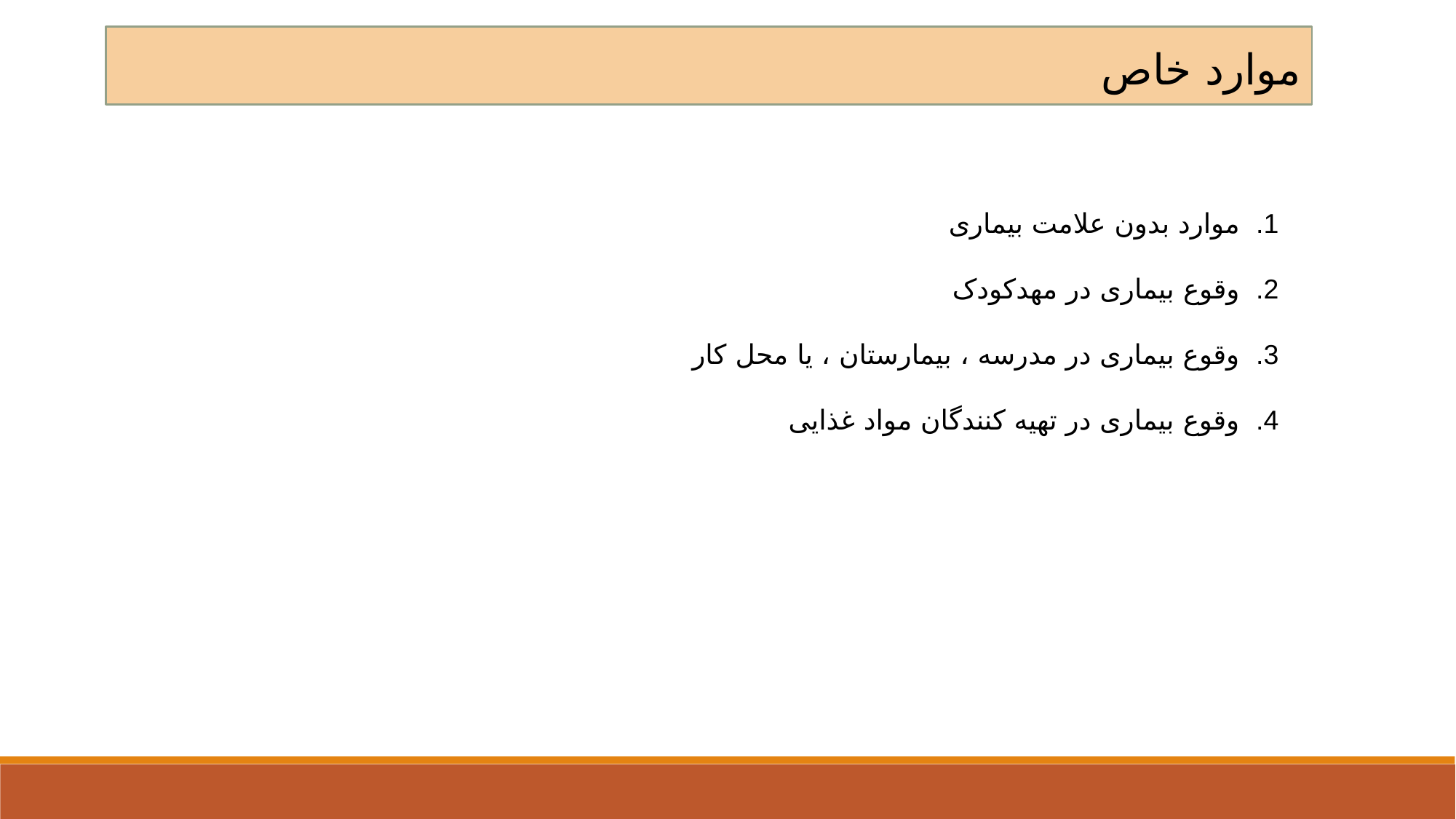

موارد خاص
موارد بدون علامت بیماری
وقوع بیماری در مهدکودک
وقوع بیماری در مدرسه ، بیمارستان ، یا محل کار
وقوع بیماری در تهیه کنندگان مواد غذایی